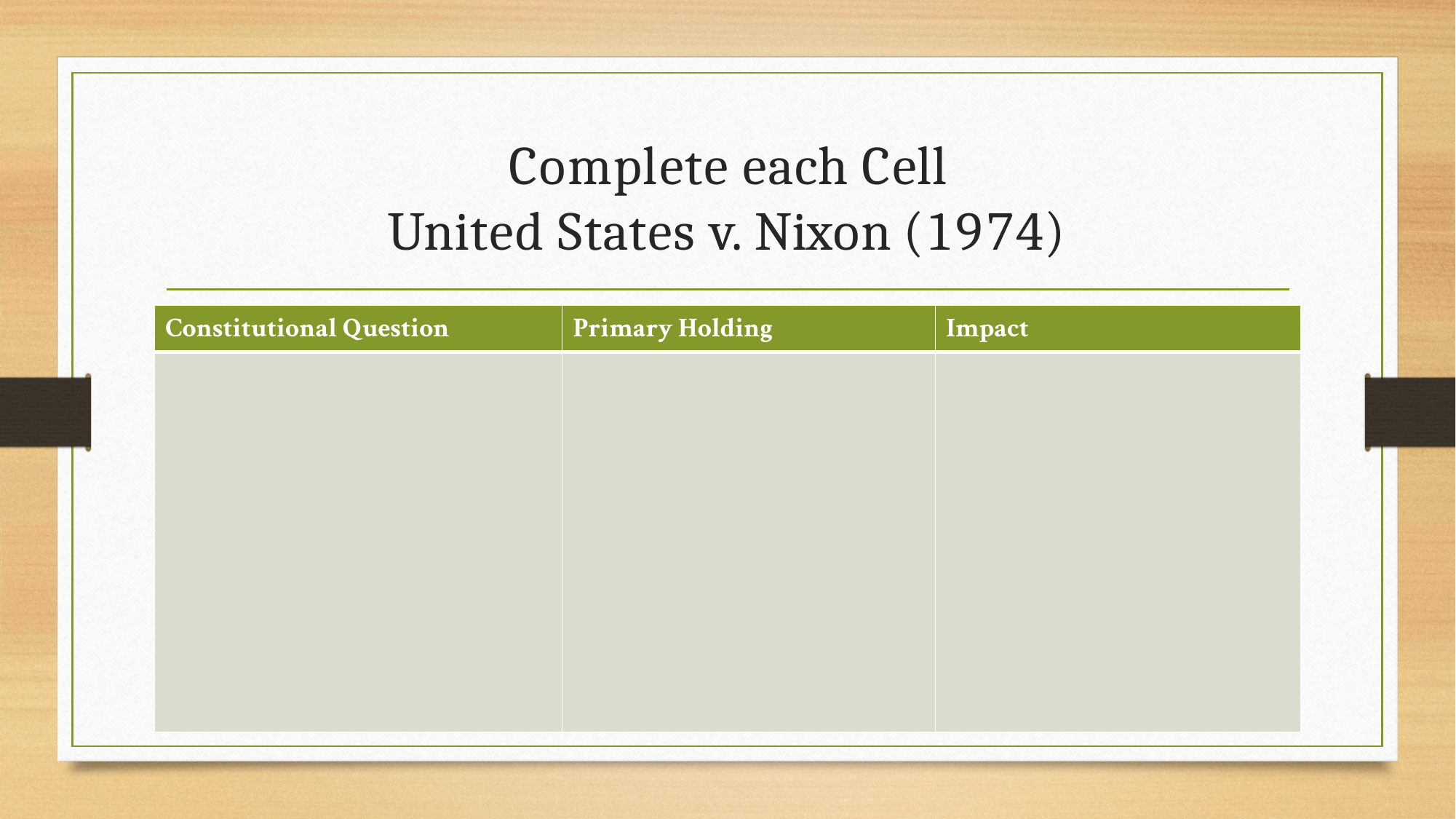

# Complete each Cell United States v. Nixon (1974)
| Constitutional Question | Primary Holding | Impact |
| --- | --- | --- |
|  |  |  |